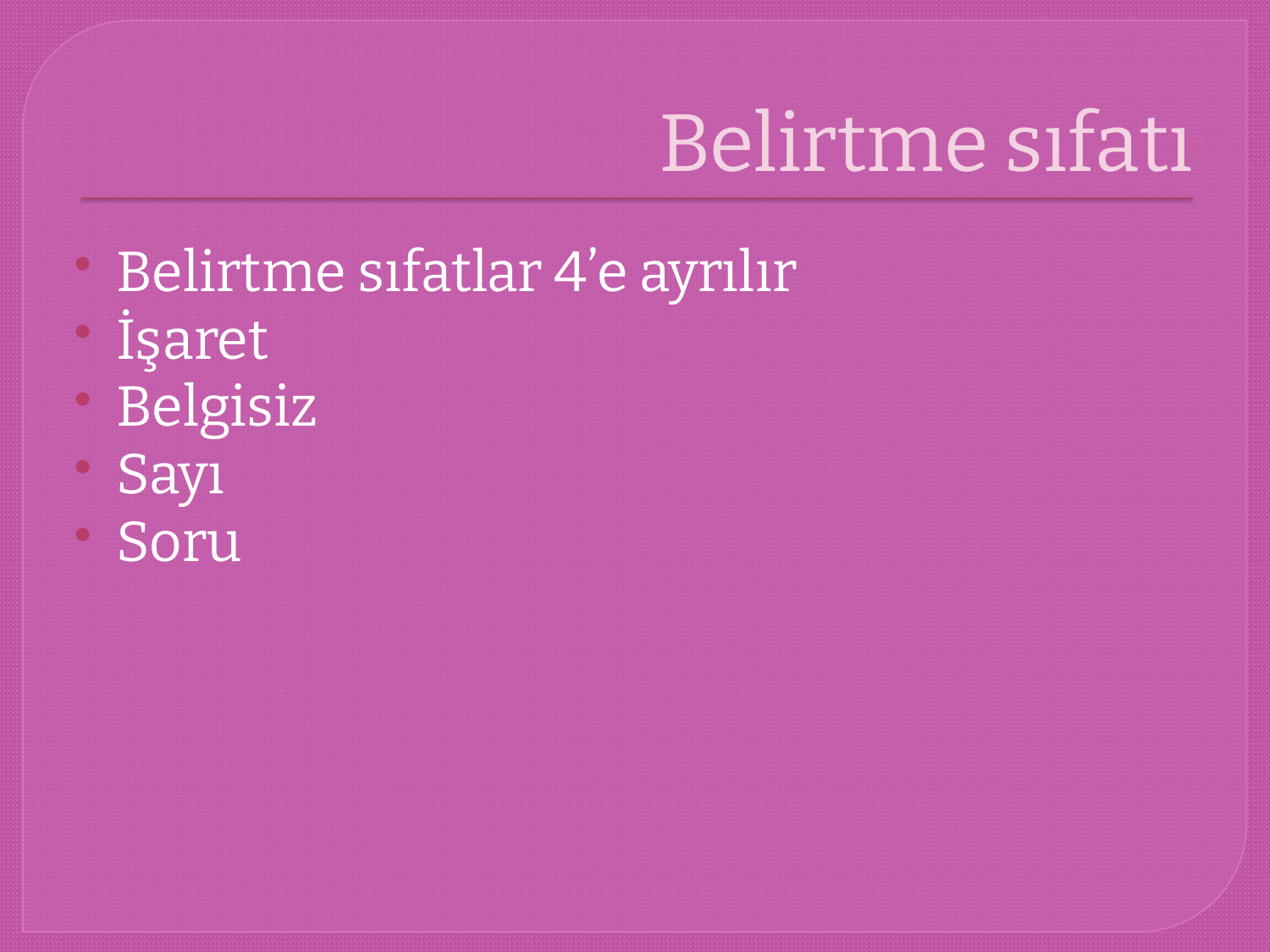

# Belirtme sıfatı
Belirtme sıfatlar 4’e ayrılır
İşaret
Belgisiz
Sayı
Soru